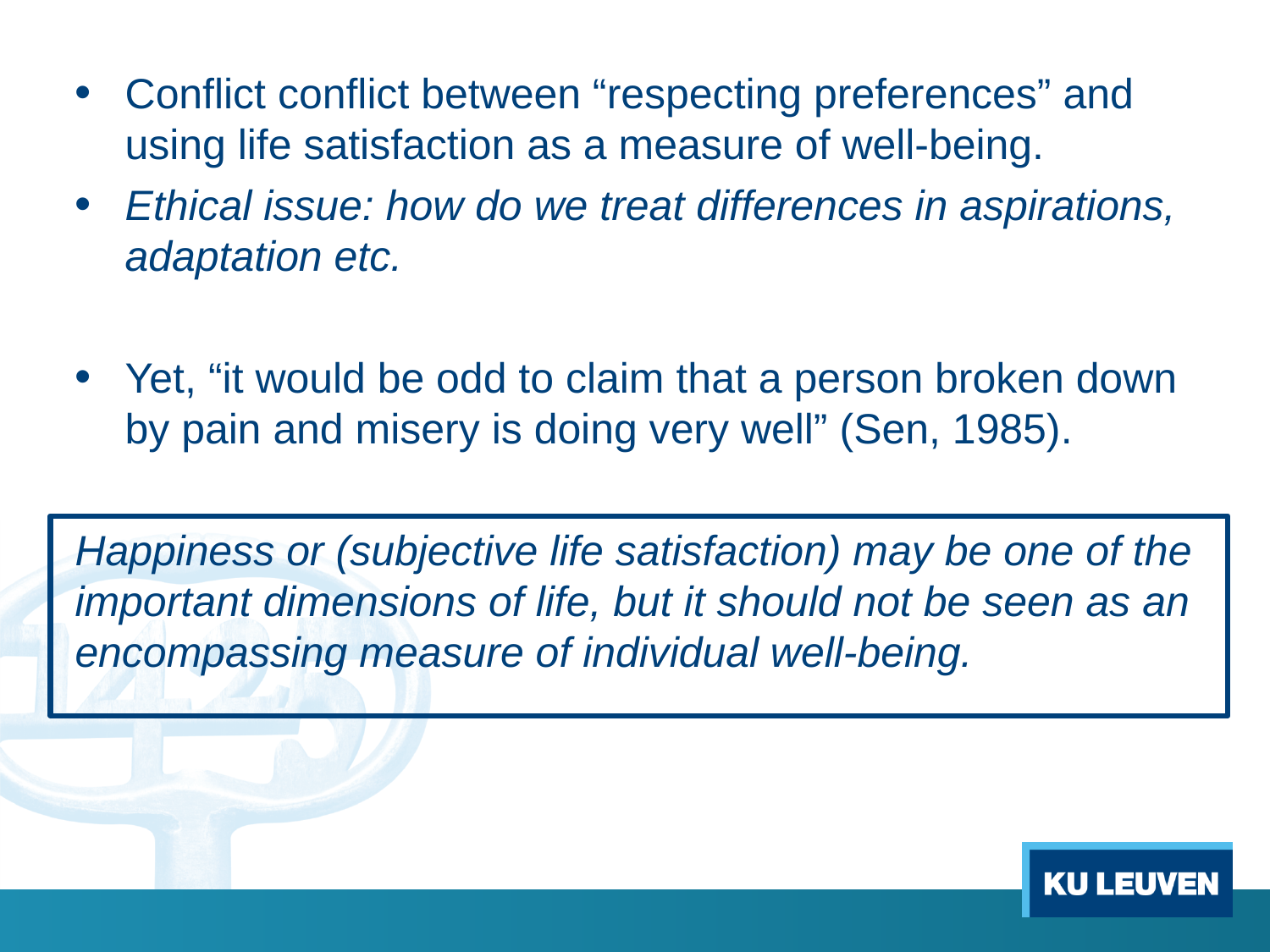

#
Conflict conflict between “respecting preferences” and using life satisfaction as a measure of well-being.
Ethical issue: how do we treat differences in aspirations, adaptation etc.

Yet, “it would be odd to claim that a person broken down by pain and misery is doing very well” (Sen, 1985).

Happiness or (subjective life satisfaction) may be one of the important dimensions of life, but it should not be seen as an encompassing measure of individual well-being.